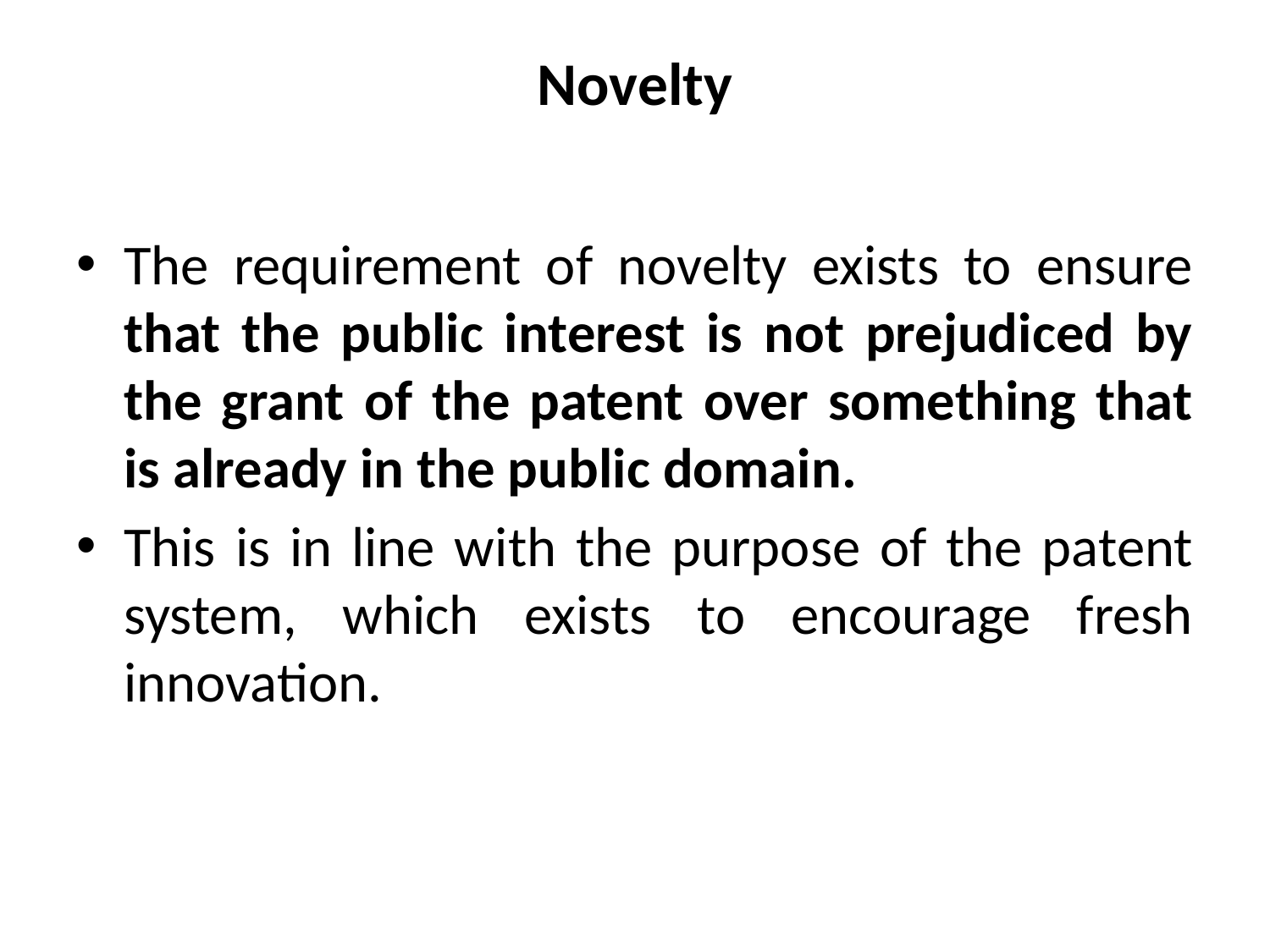

# Novelty
The requirement of novelty exists to ensure that the public interest is not prejudiced by the grant of the patent over something that is already in the public domain.
This is in line with the purpose of the patent system, which exists to encourage fresh innovation.